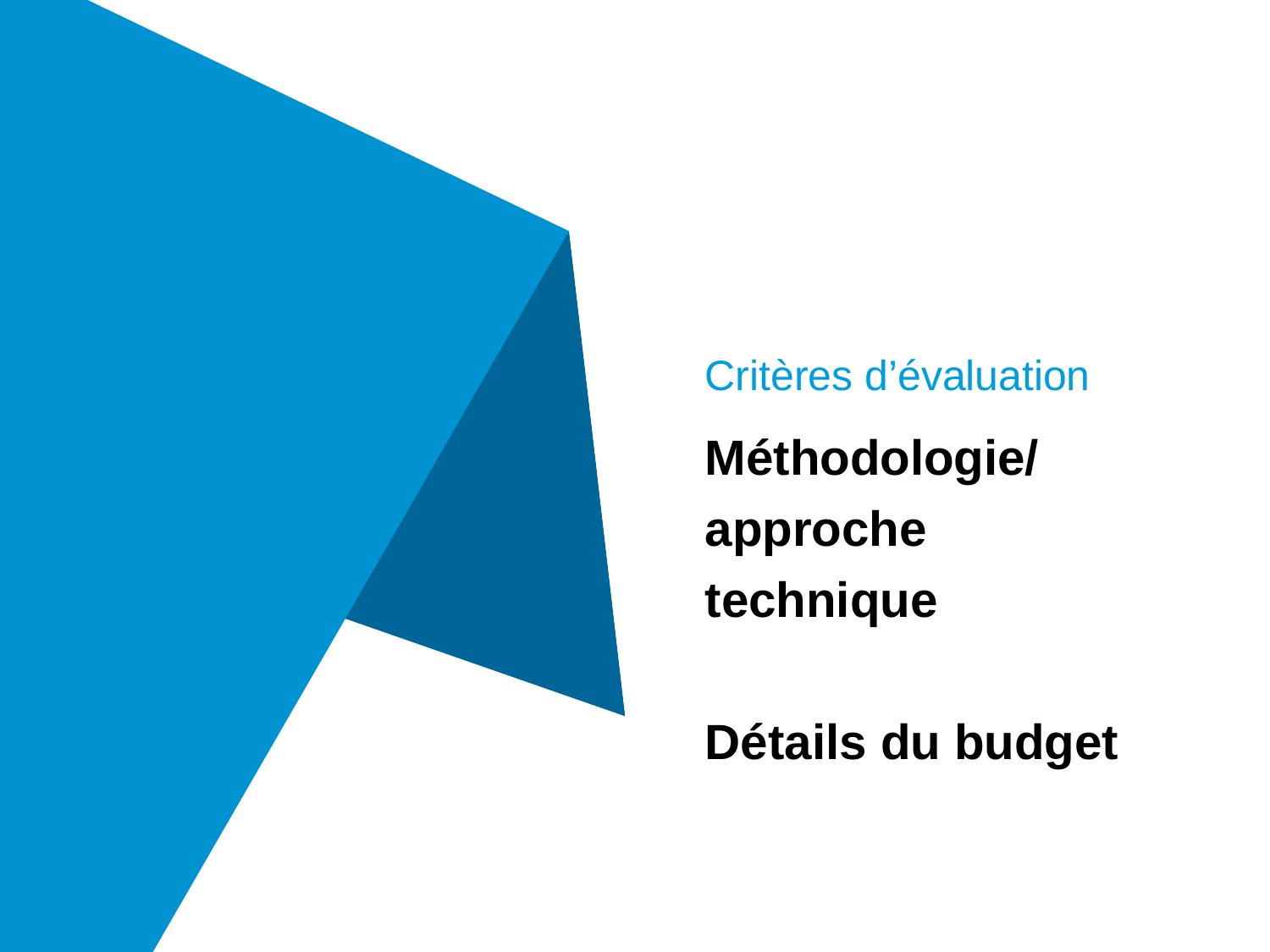

Critères d’évaluation
# Méthodologie/ approche technique Détails du budget